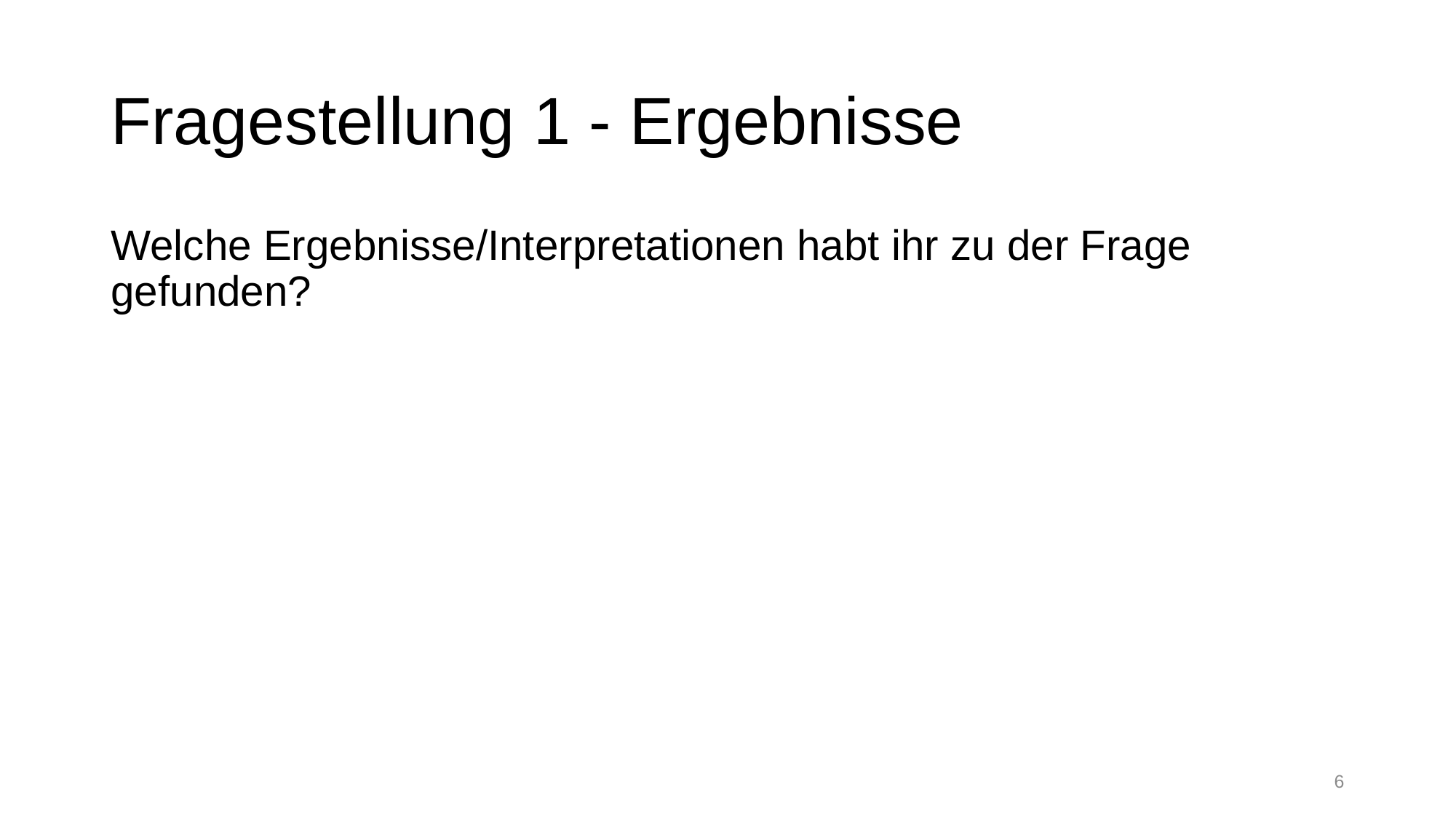

# Fragestellung 1 - Ergebnisse
Welche Ergebnisse/Interpretationen habt ihr zu der Frage gefunden?
6